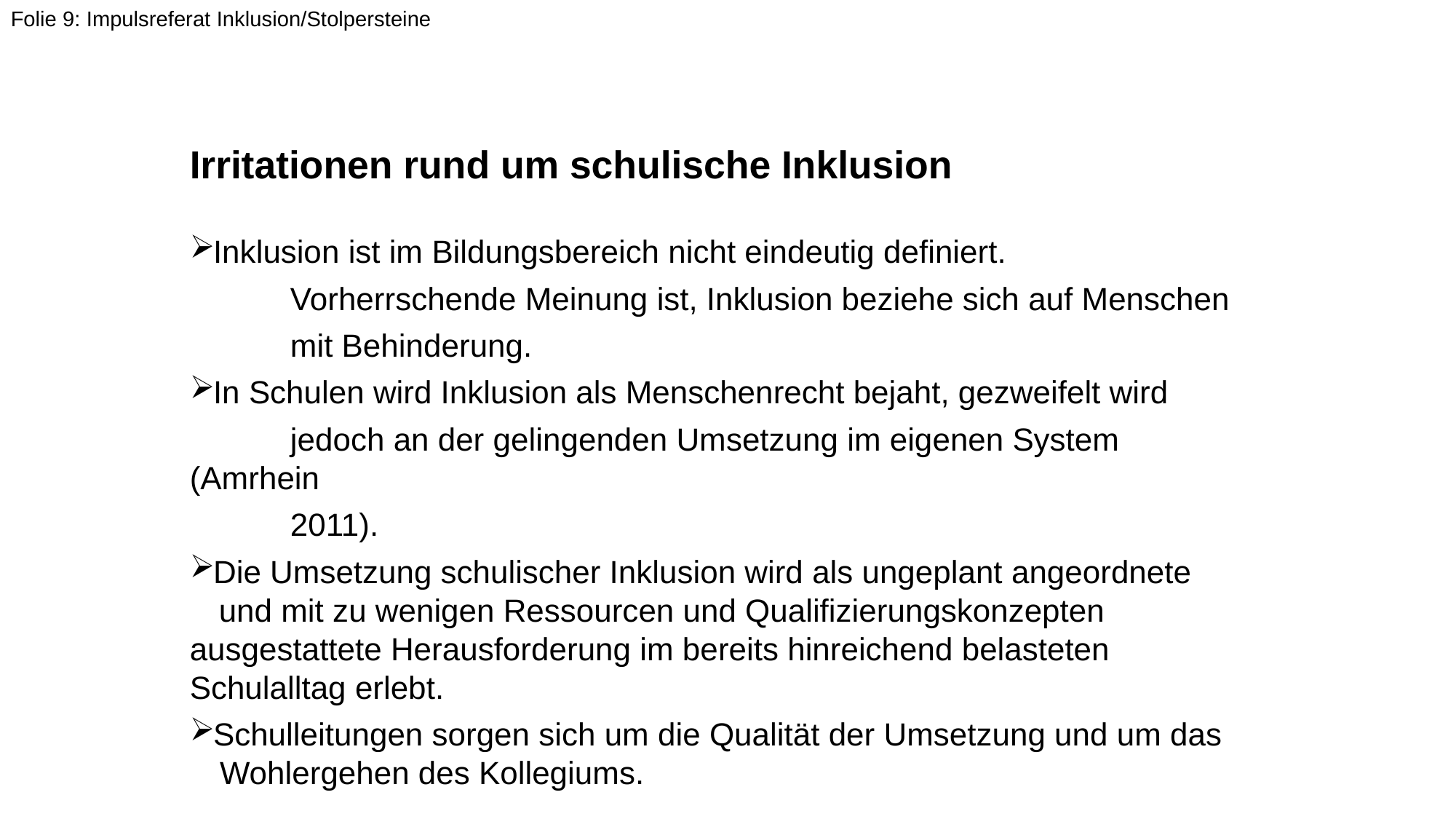

Folie 9: Impulsreferat Inklusion/Stolpersteine
Irritationen rund um schulische Inklusion

Inklusion ist im Bildungsbereich nicht eindeutig definiert.
   	Vorherrschende Meinung ist, Inklusion beziehe sich auf Menschen
   	mit Behinderung.
In Schulen wird Inklusion als Menschenrecht bejaht, gezweifelt wird
   	jedoch an der gelingenden Umsetzung im eigenen System (Amrhein
   	2011).
Die Umsetzung schulischer Inklusion wird als ungeplant angeordnete 	und mit zu wenigen Ressourcen und Qualifizierungskonzepten 	ausgestattete Herausforderung im bereits hinreichend belasteten 	Schulalltag erlebt.
Schulleitungen sorgen sich um die Qualität der Umsetzung und um das 	Wohlergehen des Kollegiums.